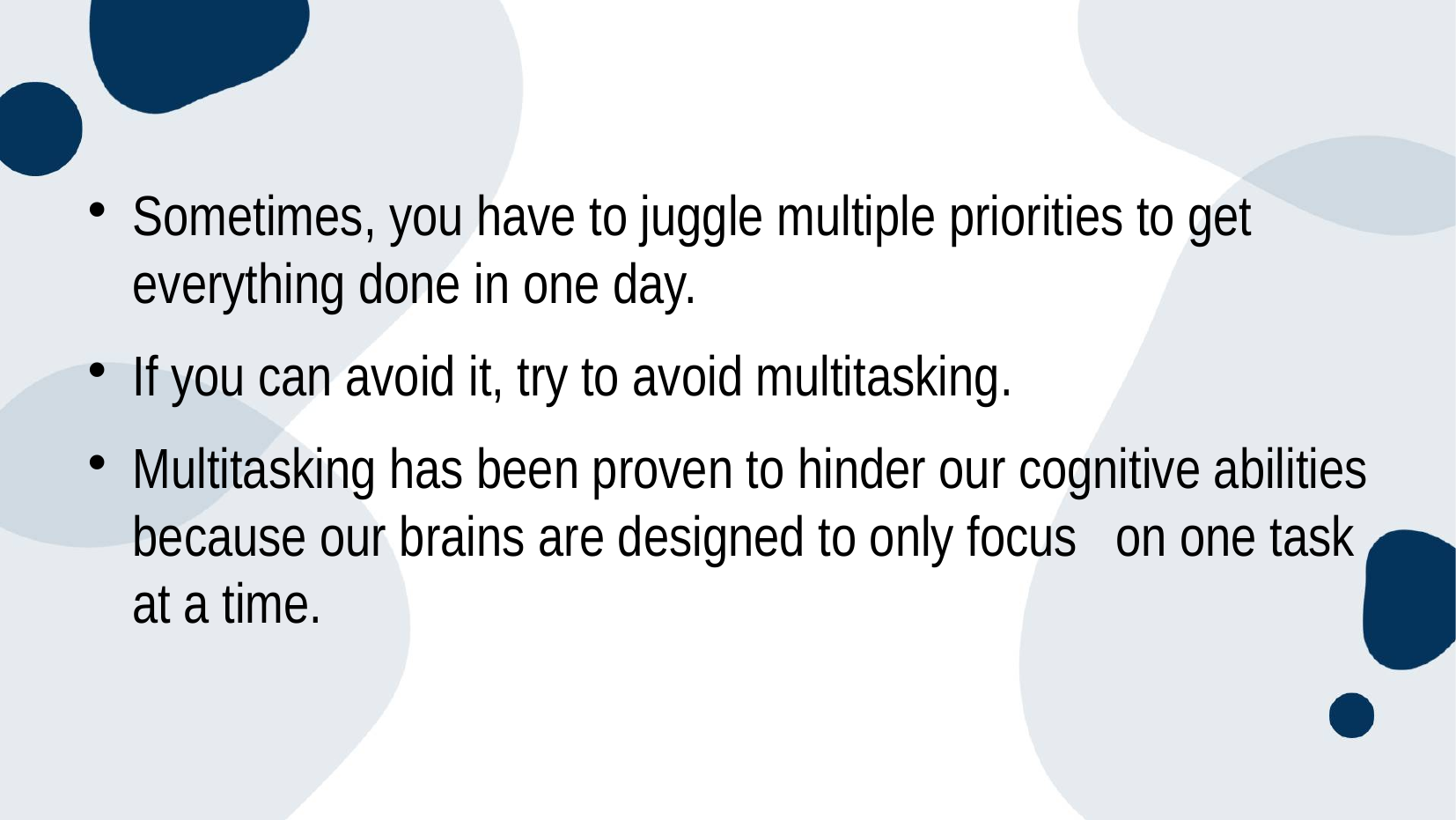

Sometimes, you have to juggle multiple priorities to get everything done in one day.
If you can avoid it, try to avoid multitasking.
Multitasking has been proven to hinder our cognitive abilities because our brains are designed to only focus   on one task at a time.